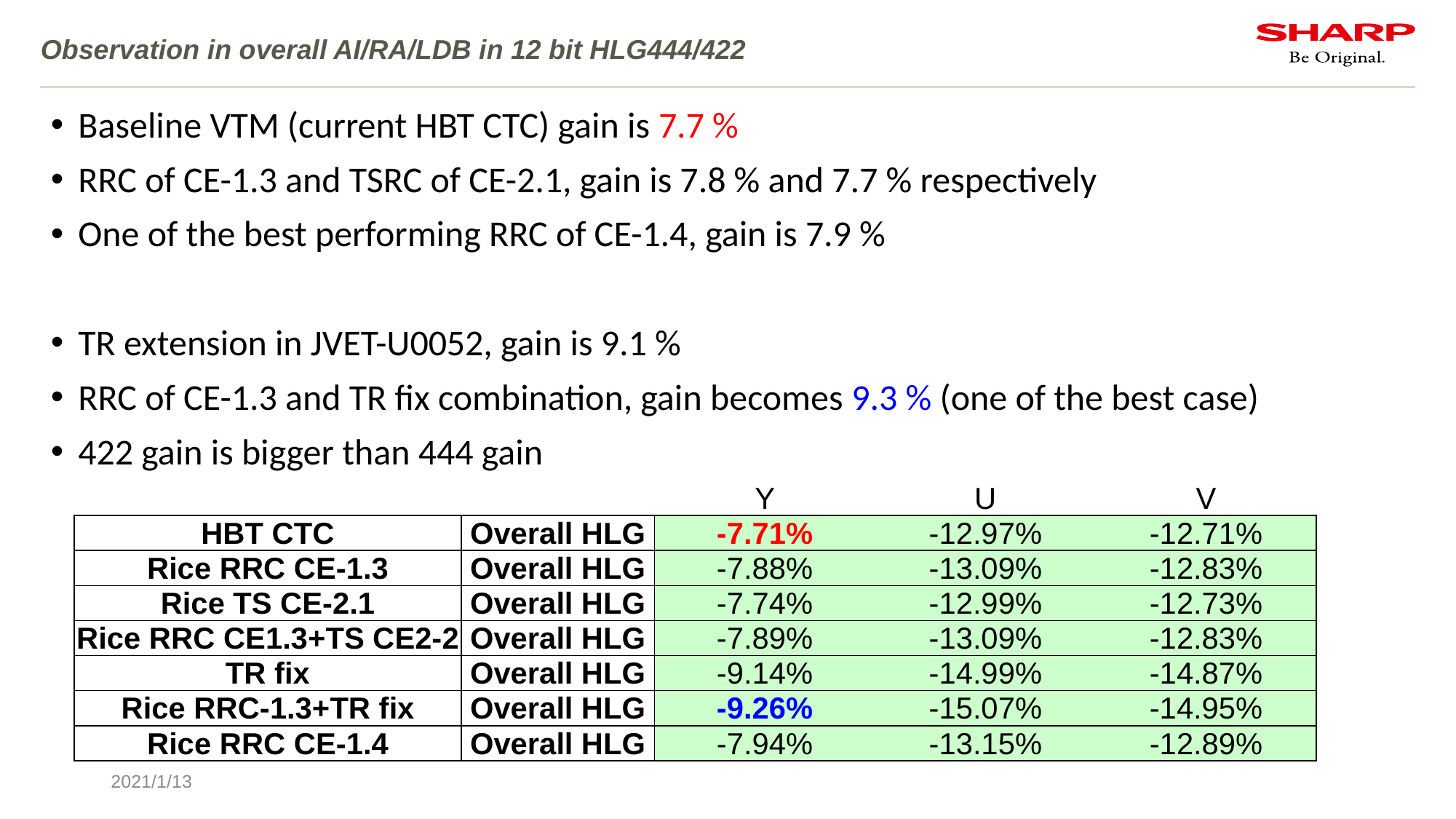

# Observation in overall AI/RA/LDB in 12 bit HLG444/422
Baseline VTM (current HBT CTC) gain is 7.7 %
RRC of CE-1.3 and TSRC of CE-2.1, gain is 7.8 % and 7.7 % respectively
One of the best performing RRC of CE-1.4, gain is 7.9 %

TR extension in JVET-U0052, gain is 9.1 %
RRC of CE-1.3 and TR fix combination, gain becomes 9.3 % (one of the best case)
422 gain is bigger than 444 gain

|  |  | Y | U | V |
| --- | --- | --- | --- | --- |
| HBT CTC | Overall HLG | -7.71% | -12.97% | -12.71% |
| Rice RRC CE-1.3 | Overall HLG | -7.88% | -13.09% | -12.83% |
| Rice TS CE-2.1 | Overall HLG | -7.74% | -12.99% | -12.73% |
| Rice RRC CE1.3+TS CE2-2 | Overall HLG | -7.89% | -13.09% | -12.83% |
| TR fix | Overall HLG | -9.14% | -14.99% | -14.87% |
| Rice RRC-1.3+TR fix | Overall HLG | -9.26% | -15.07% | -14.95% |
| Rice RRC CE-1.4 | Overall HLG | -7.94% | -13.15% | -12.89% |
2021/1/13